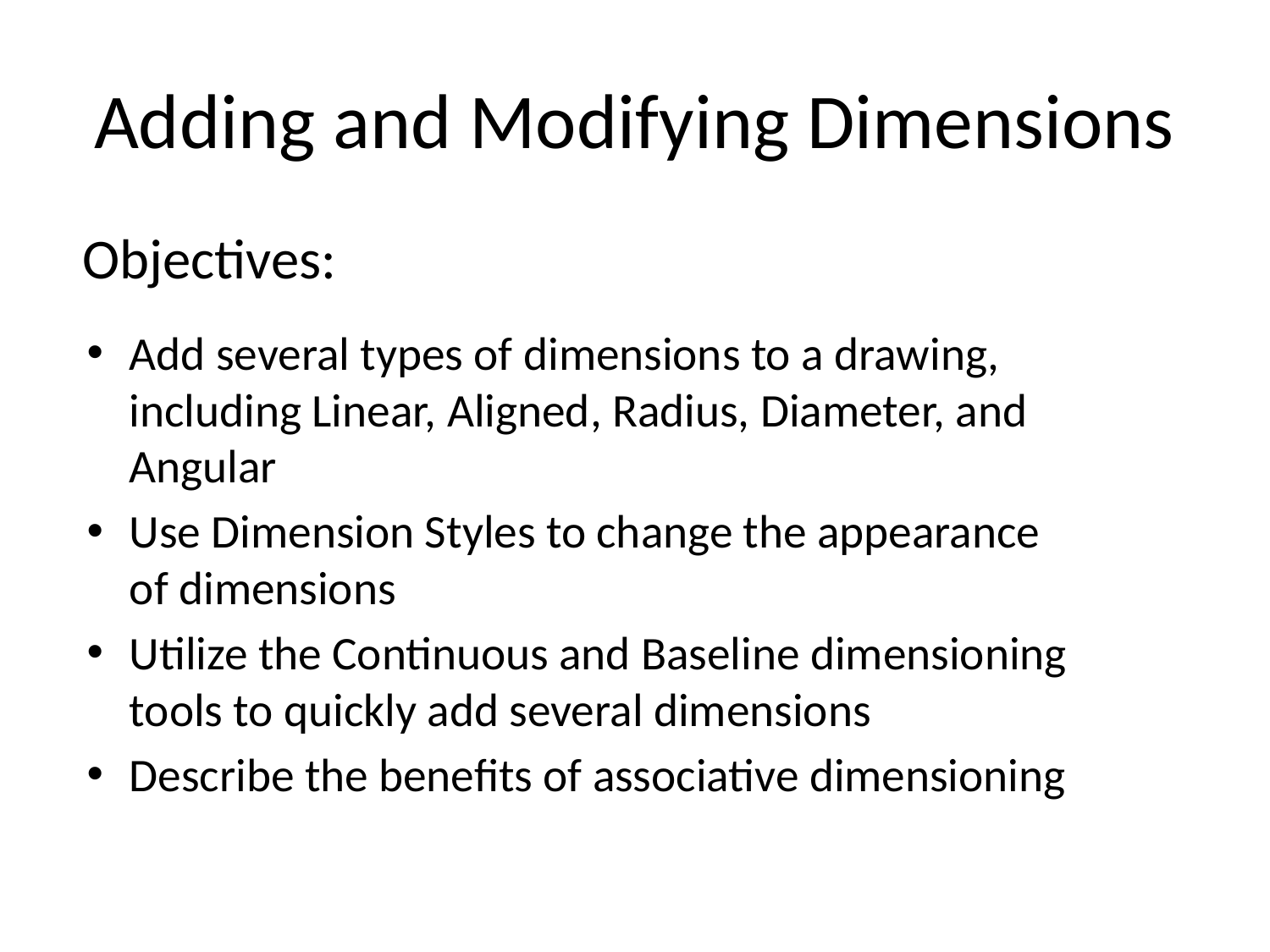

# Adding and Modifying Dimensions
Objectives:
Add several types of dimensions to a drawing, including Linear, Aligned, Radius, Diameter, and Angular
Use Dimension Styles to change the appearance of dimensions
Utilize the Continuous and Baseline dimensioning tools to quickly add several dimensions
Describe the benefits of associative dimensioning